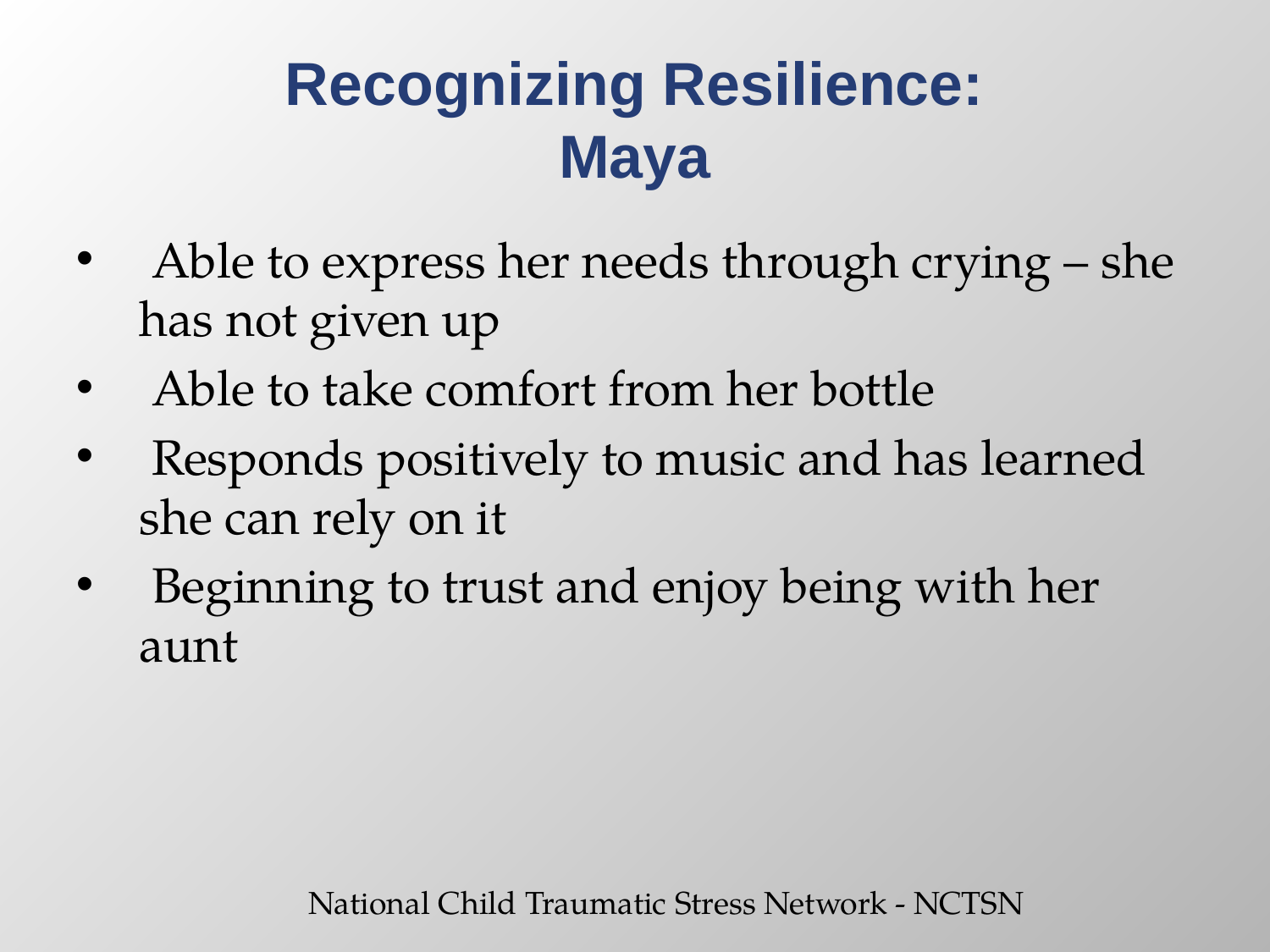

# Recognizing Resilience: Maya
 Able to express her needs through crying – she has not given up
 Able to take comfort from her bottle
 Responds positively to music and has learned she can rely on it
 Beginning to trust and enjoy being with her aunt
National Child Traumatic Stress Network - NCTSN